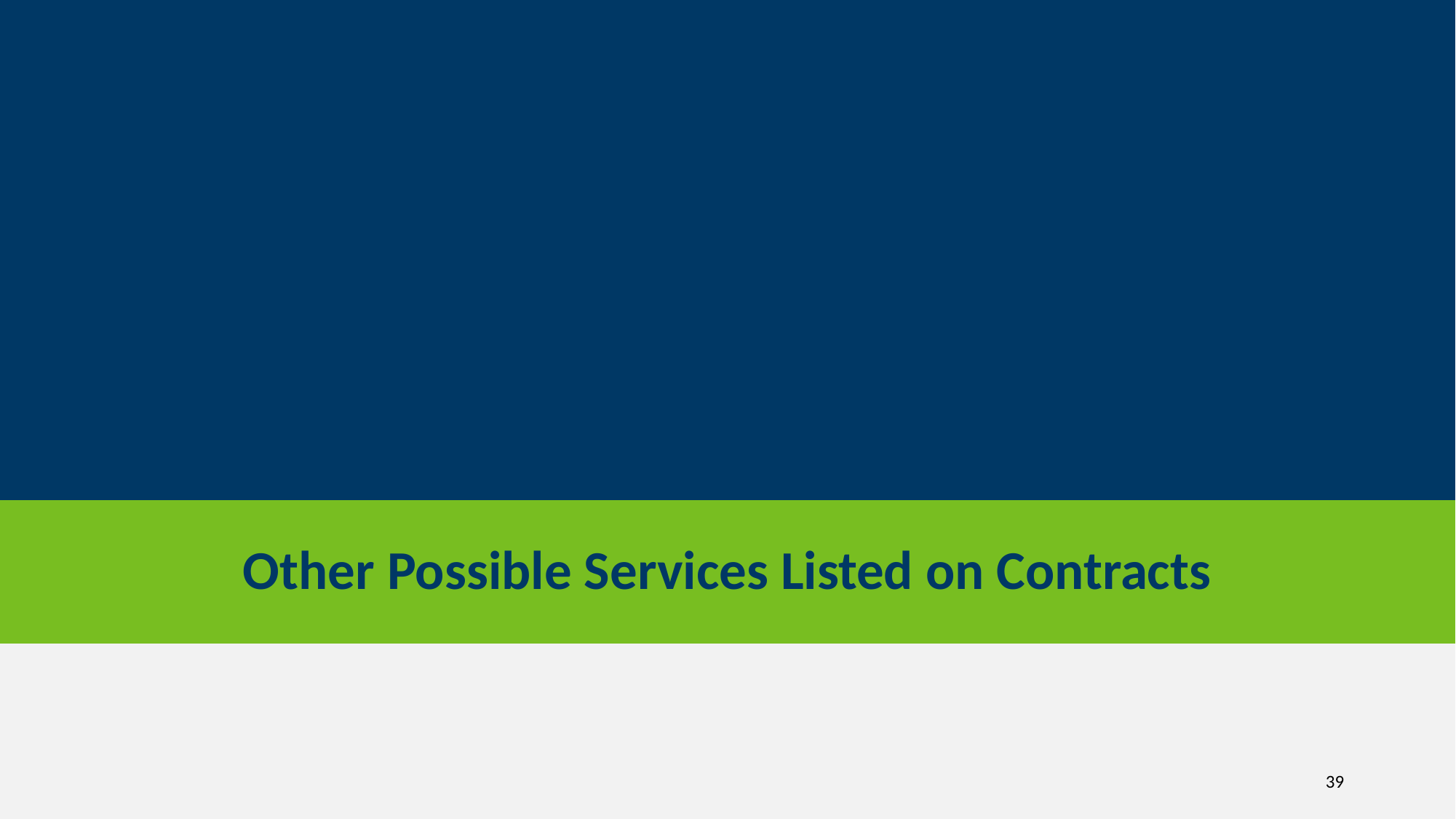

# Other Possible Services Listed on Contracts
39